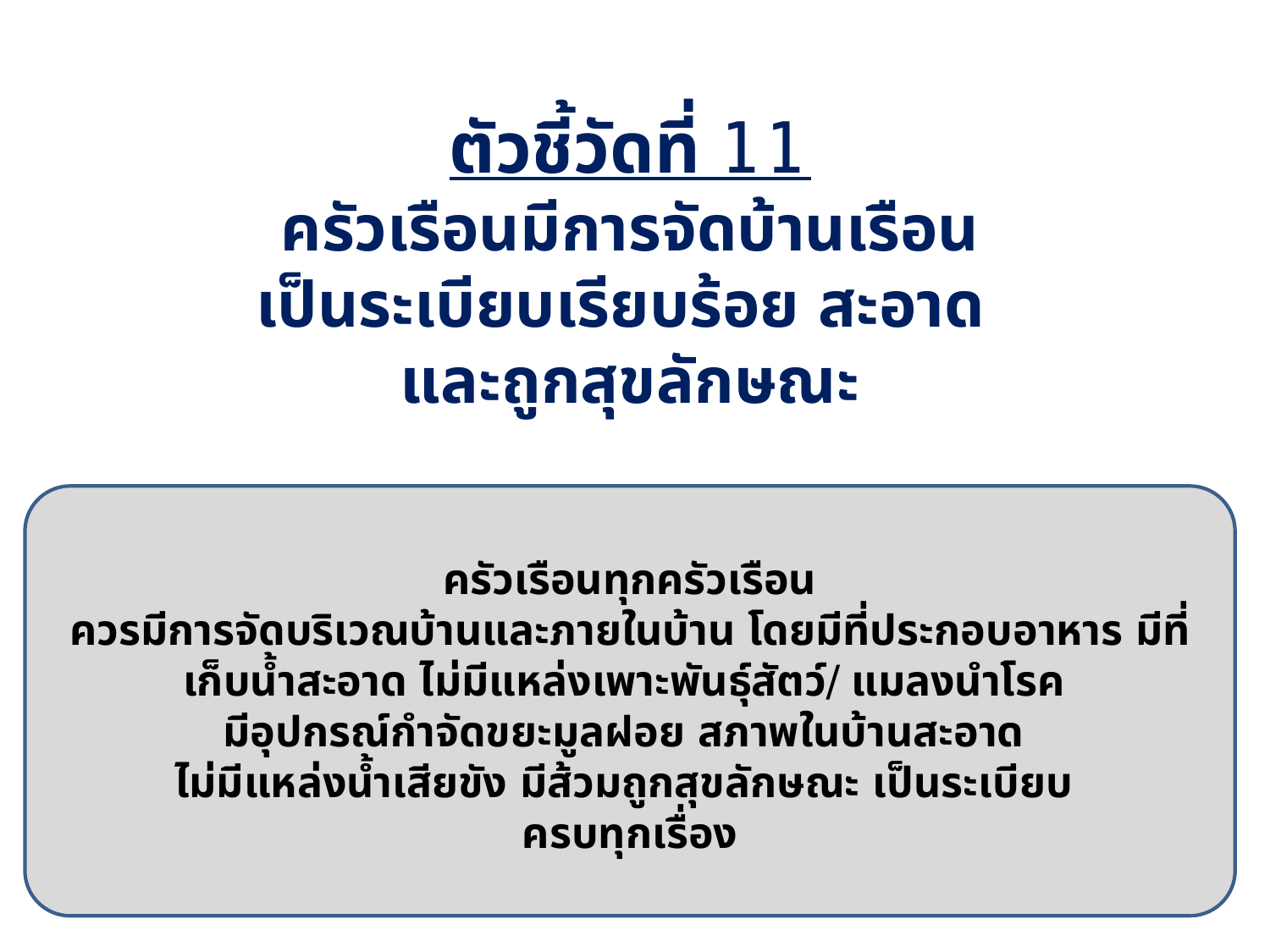

ตัวชี้วัดที่ 11
ครัวเรือนมีการจัดบ้านเรือน
เป็นระเบียบเรียบร้อย สะอาด
และถูกสุขลักษณะ

ครัวเรือนทุกครัวเรือน
ควรมีการจัดบริเวณบ้านและภายในบ้าน โดยมีที่ประกอบอาหาร มีที่เก็บน้ำสะอาด ไม่มีแหล่งเพาะพันธุ์สัตว์/แมลงนำโรค
มีอุปกรณ์กำจัดขยะมูลฝอย สภาพในบ้านสะอาด
ไม่มีแหล่งน้ำเสียขัง มีส้วมถูกสุขลักษณะ เป็นระเบียบ
ครบทุกเรื่อง